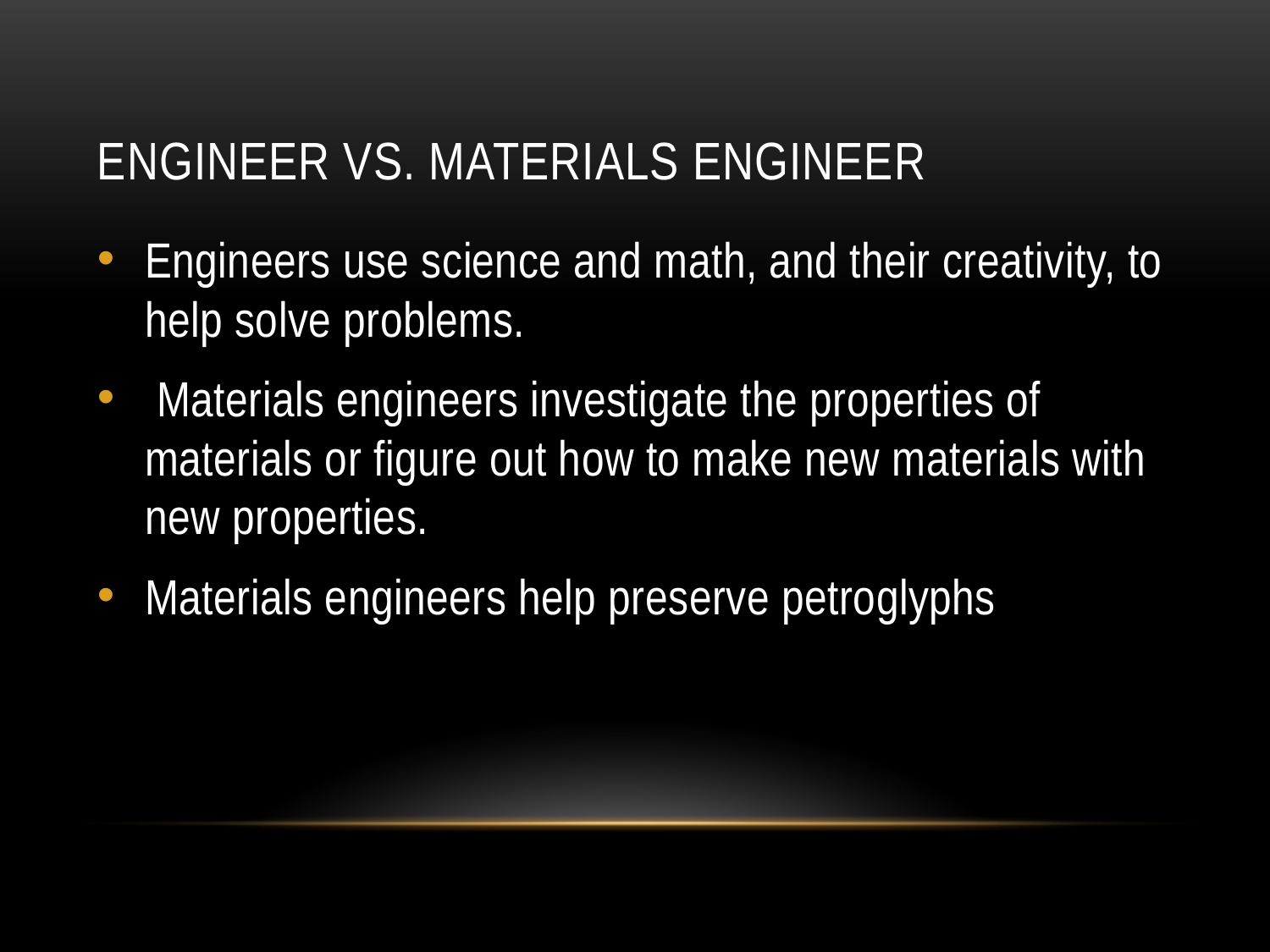

# Engineer vs. Materials engineer
Engineers use science and math, and their creativity, to help solve problems.
 Materials engineers investigate the properties of materials or figure out how to make new materials with new properties.
Materials engineers help preserve petroglyphs